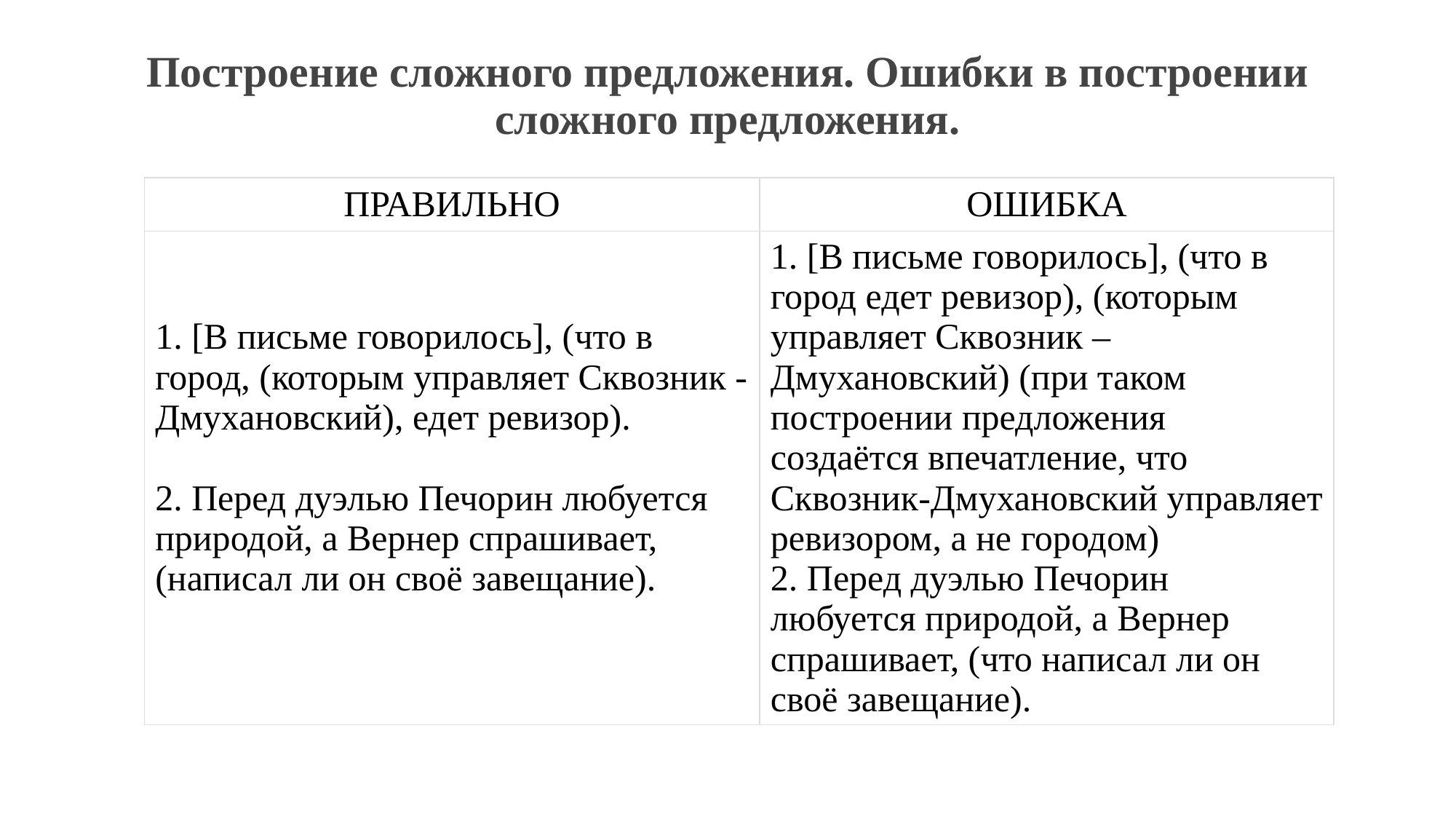

# Построение сложного предложения. Ошибки в построении сложного предложения.
| ПРАВИЛЬНО | ОШИБКА |
| --- | --- |
| 1. [В письме говорилось], (что в город, (которым управляет Сквозник -Дмухановский), едет ревизор). 2. Перед дуэлью Печорин любуется природой, а Вернер спрашивает, (написал ли он своё завещание). | 1. [В письме говорилось], (что в город едет ревизор), (которым управляет Сквозник – Дмухановский) (при таком построении предложения создаётся впечатление, что Сквозник-Дмухановский управляет ревизором, а не городом) 2. Перед дуэлью Печорин любуется природой, а Вернер спрашивает, (что написал ли он своё завещание). |